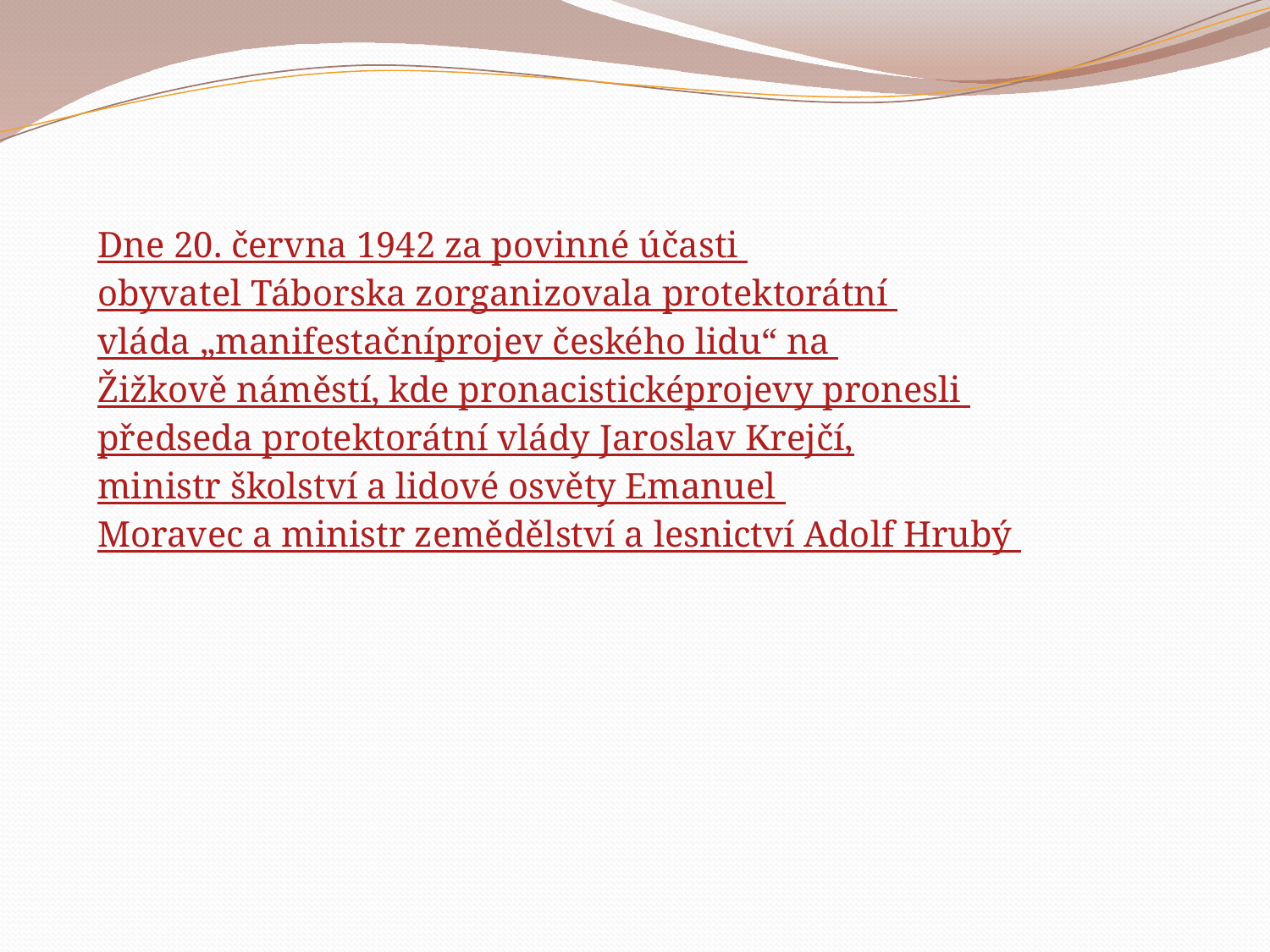

Dne 20. června 1942 za povinné účasti obyvatel Táborska zorganizovala protektorátní vláda „manifestační
projev českého lidu“ na Žižkově náměstí, kde pronacistické
projevy pronesli předseda protektorátní vlády Jaroslav Krejčí,
ministr školství a lidové osvěty Emanuel Moravec a ministr zemědělství a lesnictví Adolf Hrubý